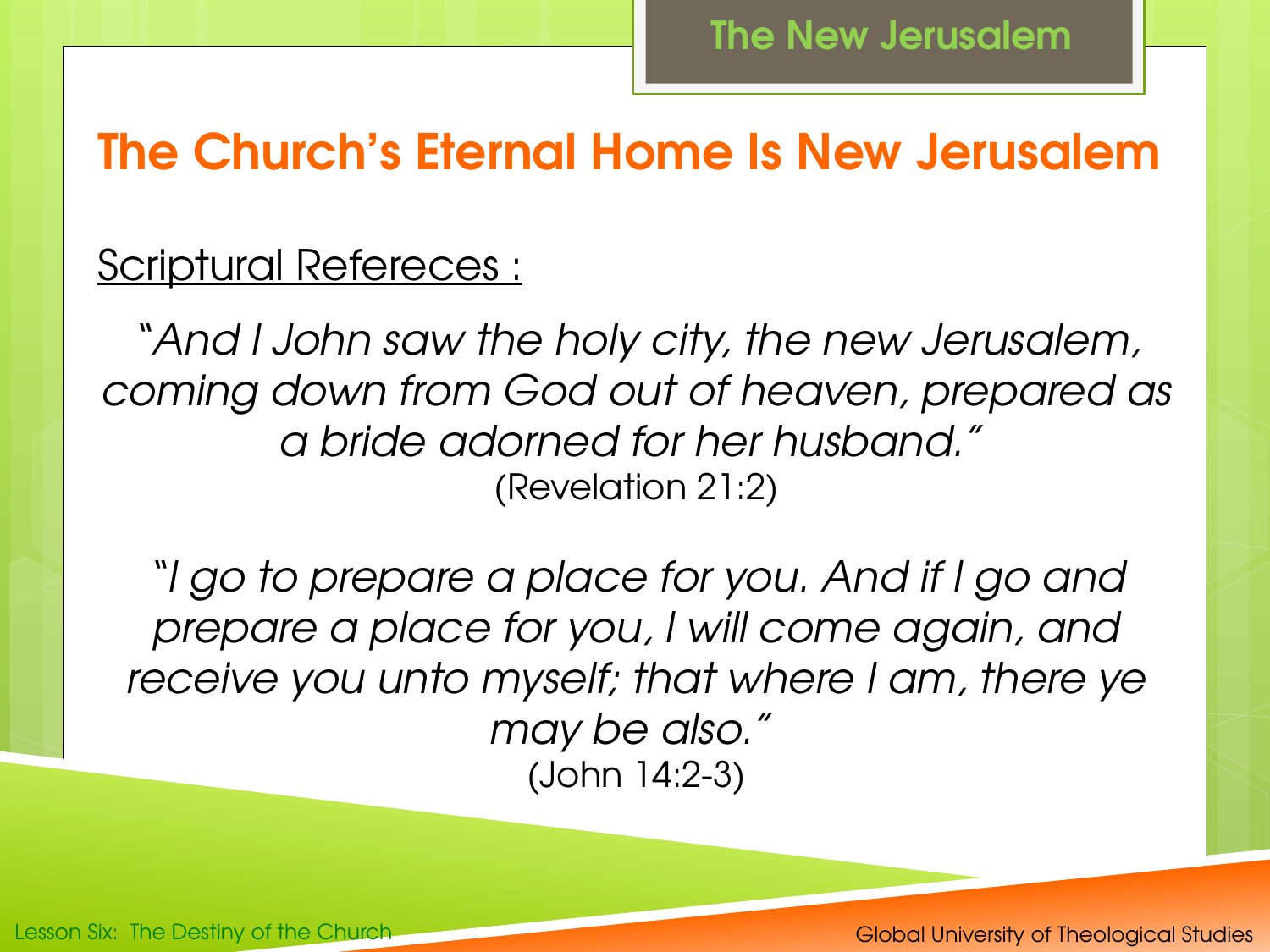

The New Jerusalem
The Church’s Eternal Home Is New Jerusalem

Scriptural Refereces :

“And I John saw the holy city, the new Jerusalem, coming down from God out of heaven, prepared as a bride adorned for her husband.”
(Revelation 21:2)

“I go to prepare a place for you. And if I go and prepare a place for you, I will come again, and receive you unto myself; that where I am, there ye may be also.”
(John 14:2-3)

 Global University of Theological Studies
Lesson Six:  The Destiny of the Church